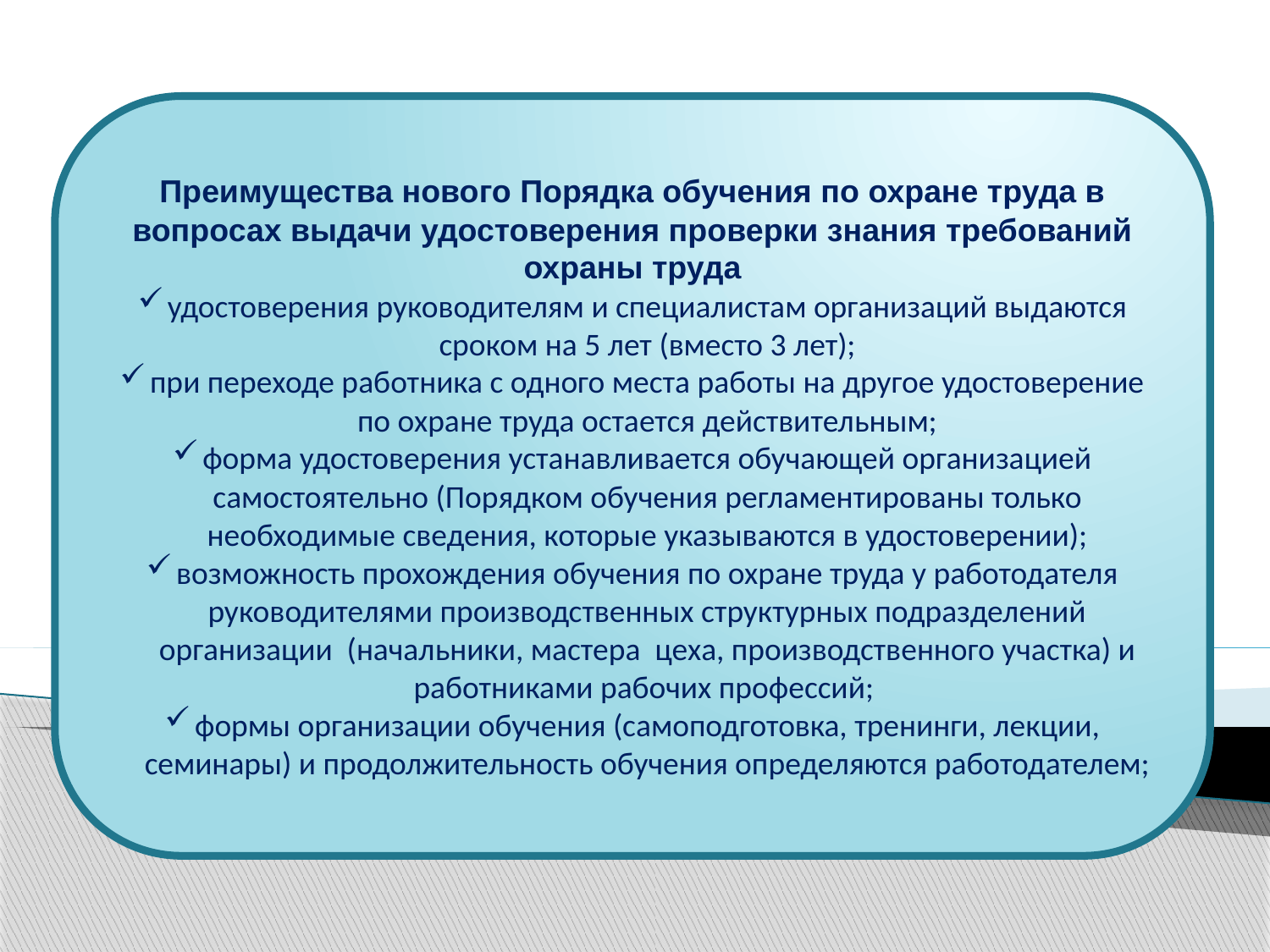

Преимущества нового Порядка обучения по охране труда в вопросах выдачи удостоверения проверки знания требований охраны труда
удостоверения руководителям и специалистам организаций выдаются сроком на 5 лет (вместо 3 лет);
при переходе работника с одного места работы на другое удостоверение по охране труда остается действительным;
форма удостоверения устанавливается обучающей организацией самостоятельно (Порядком обучения регламентированы только необходимые сведения, которые указываются в удостоверении);
возможность прохождения обучения по охране труда у работодателя руководителями производственных структурных подразделений организации  (начальники, мастера  цеха, производственного участка) и работниками рабочих профессий;
формы организации обучения (самоподготовка, тренинги, лекции, семинары) и продолжительность обучения определяются работодателем;